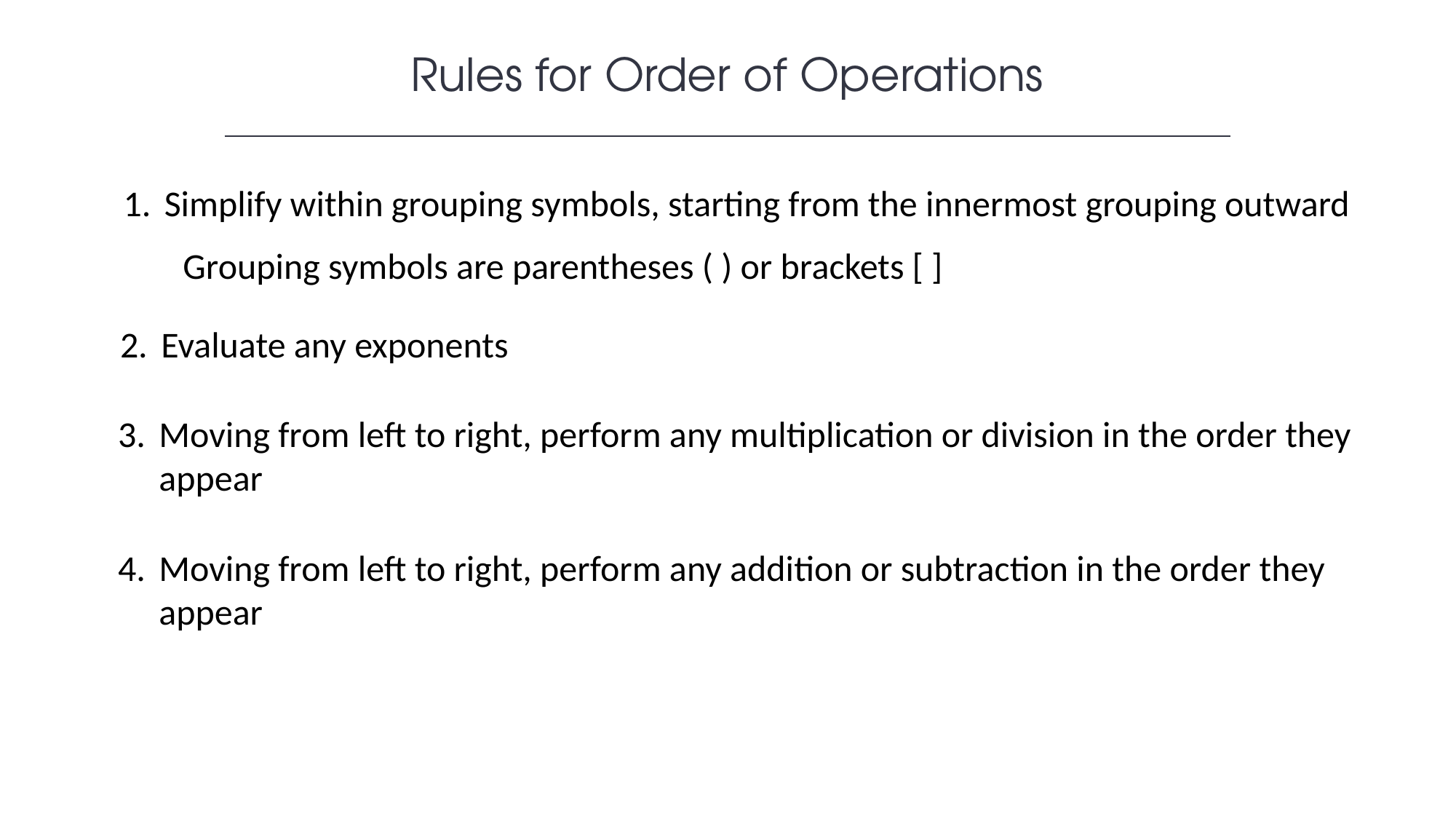

Rules for Order of Operations
Simplify within grouping symbols, starting from the innermost grouping outward
Grouping symbols are parentheses ( ) or brackets [ ]
Evaluate any exponents
Moving from left to right, perform any multiplication or division in the order they appear
Moving from left to right, perform any addition or subtraction in the order they appear